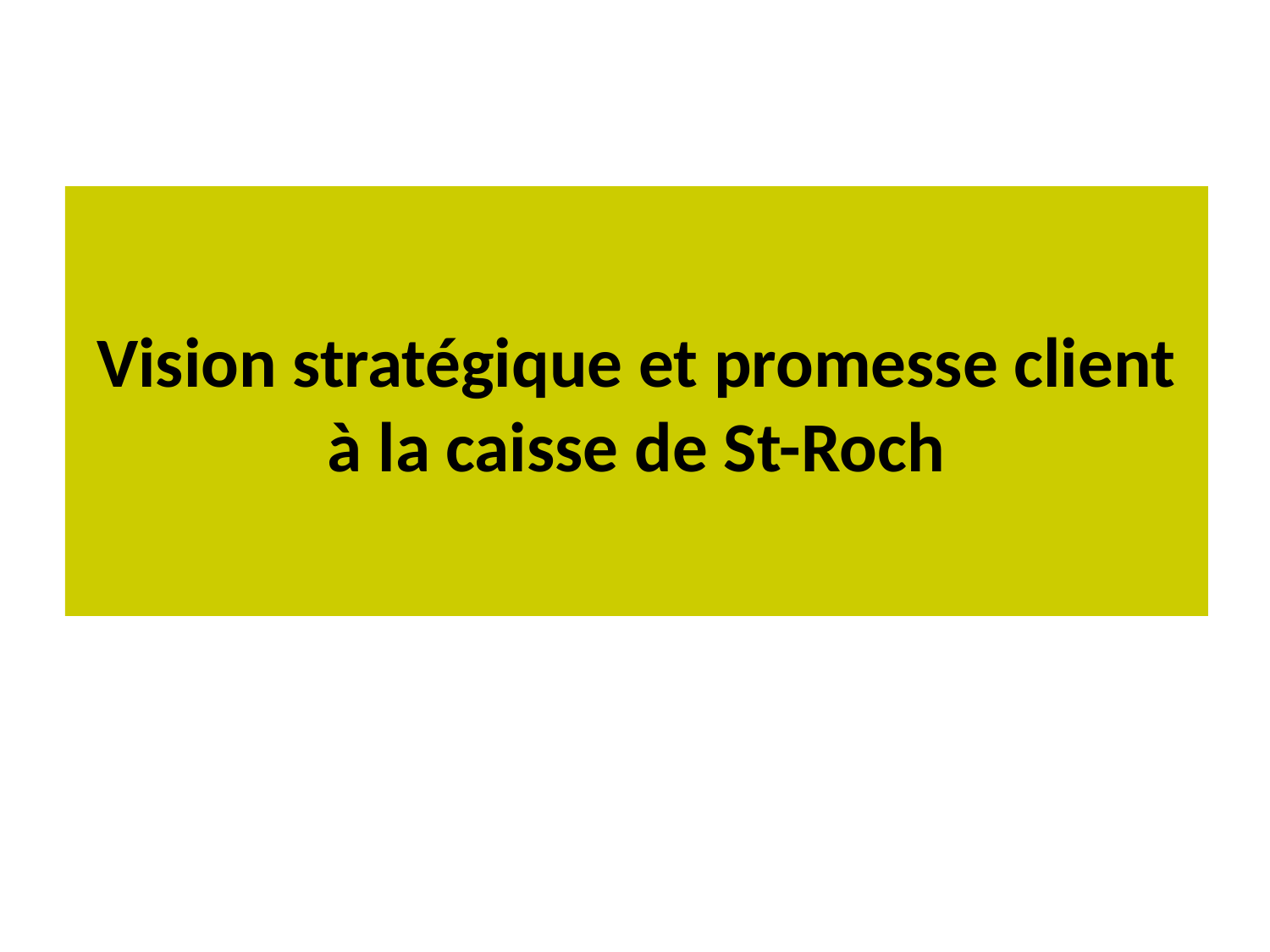

# Vision stratégique et promesse client à la caisse de St-Roch